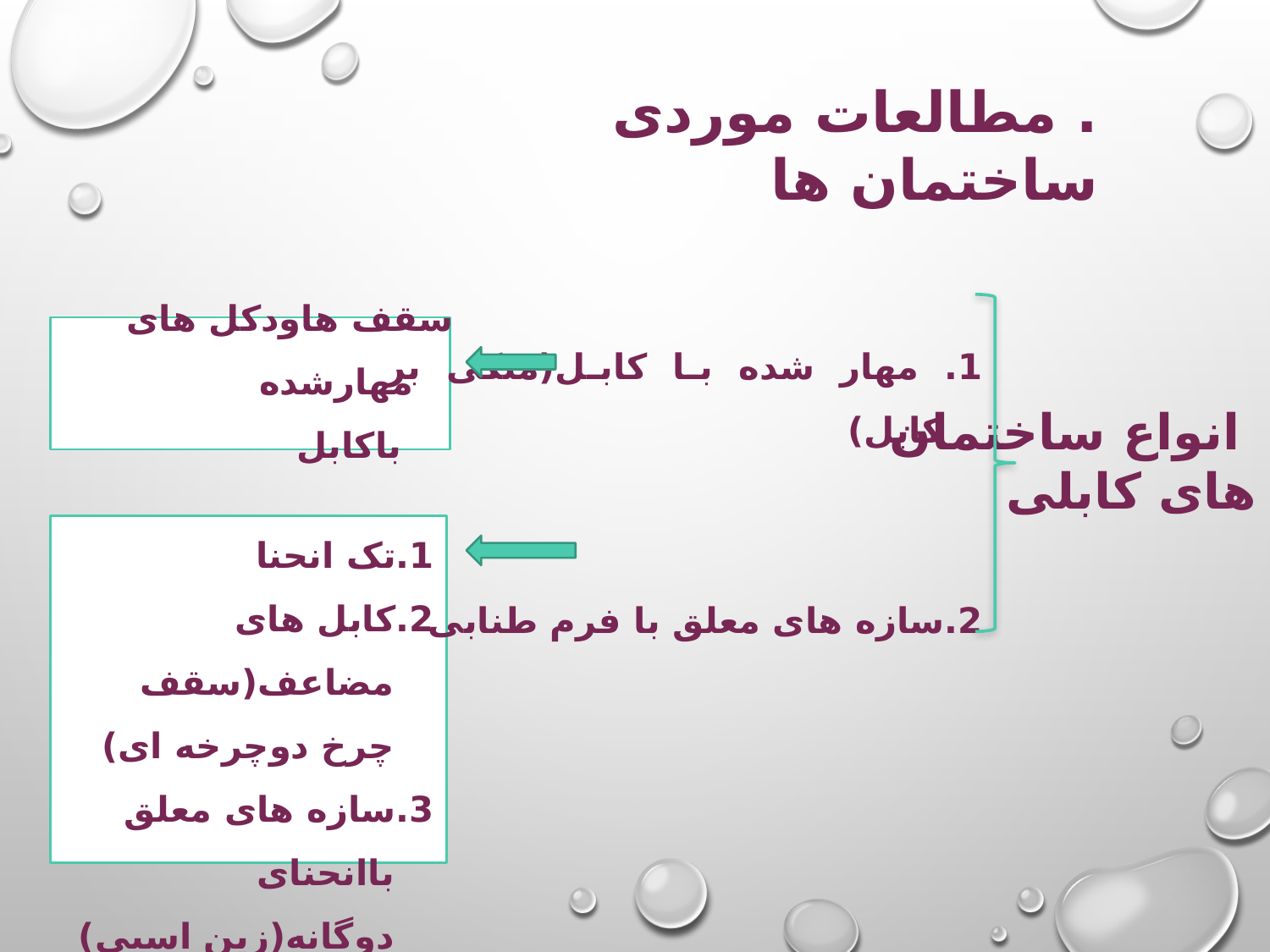

. مطالعات موردی ساختمان ها
# سقف هاودکل های مهارشده باکابل

1. مهار شده با کابل(متکی بر کابل)

2.سازه های معلق با فرم طنابی

انواع ساختمان
های کابلی
1.تک انحنا
2.کابل های مضاعف(سقف چرخ دوچرخه ای)
3.سازه های معلق باانحنای دوگانه(زین اسبی)